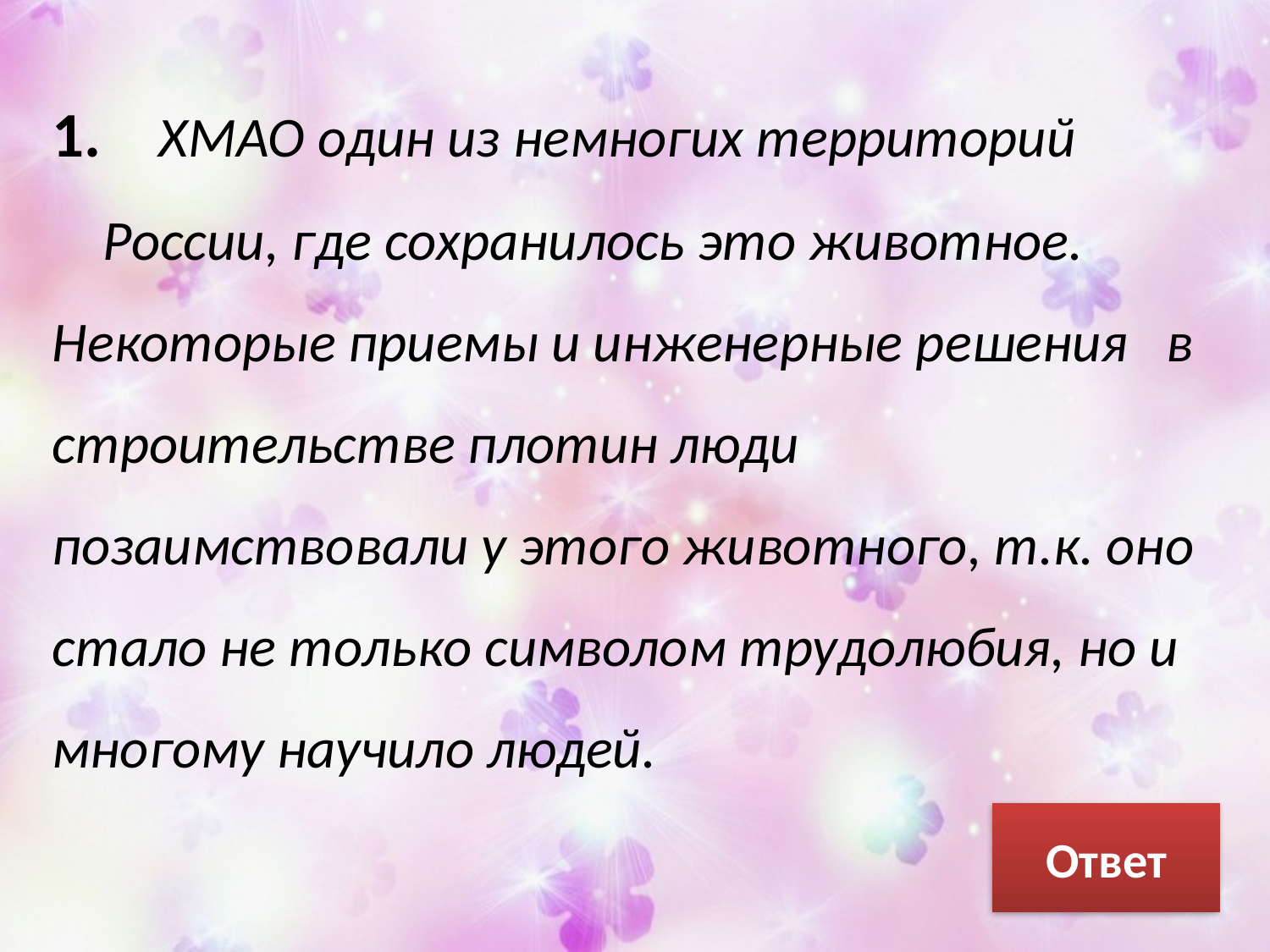

1.    ХМАО один из немногих территорий              России, где сохранилось это животное.   Некоторые приемы и инженерные решения   в строительстве плотин люди позаимствовали у этого животного, т.к. оно стало не только символом трудолюбия, но и многому научило людей.
Ответ